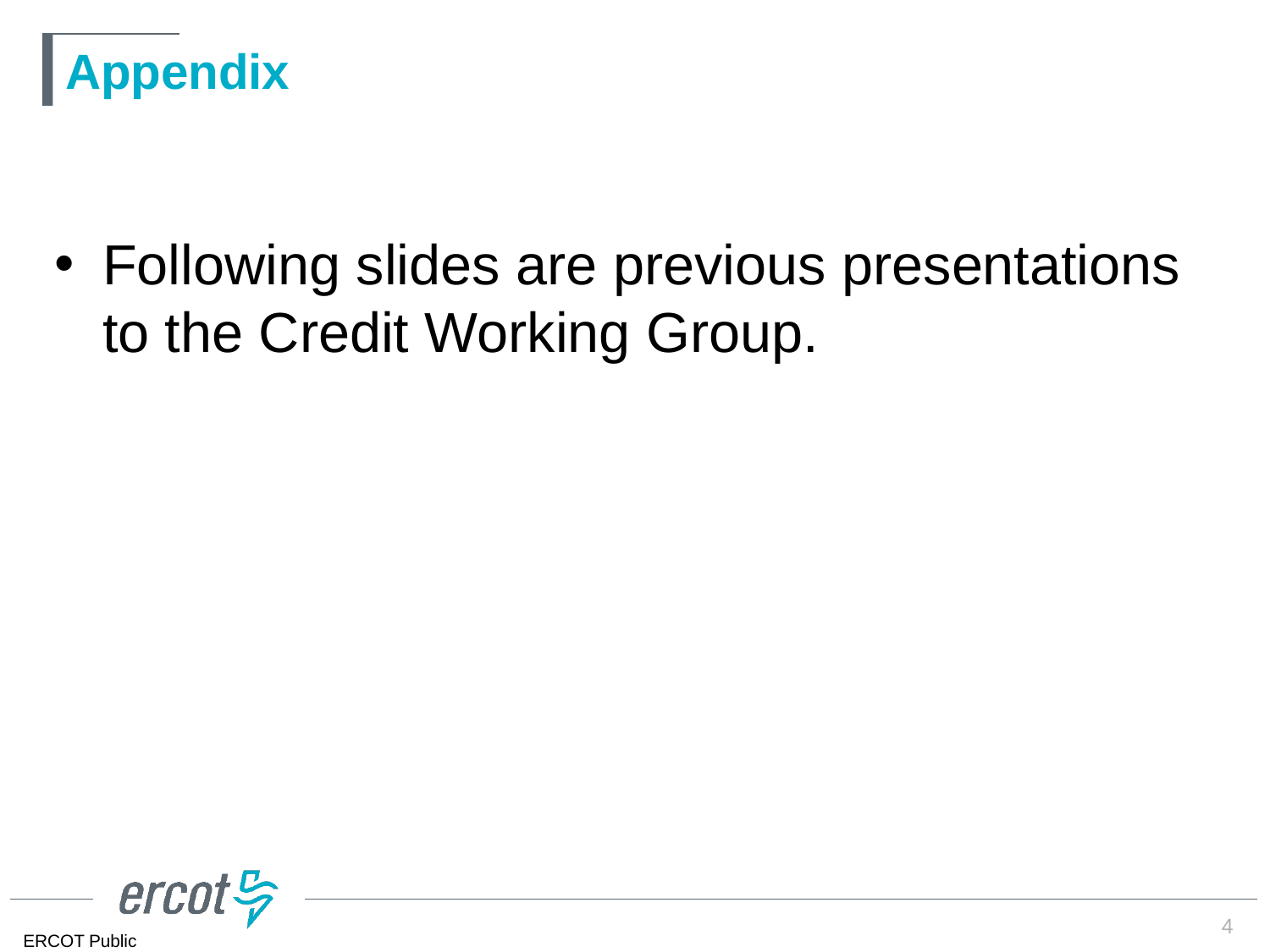

# Appendix
Following slides are previous presentations to the Credit Working Group.
4